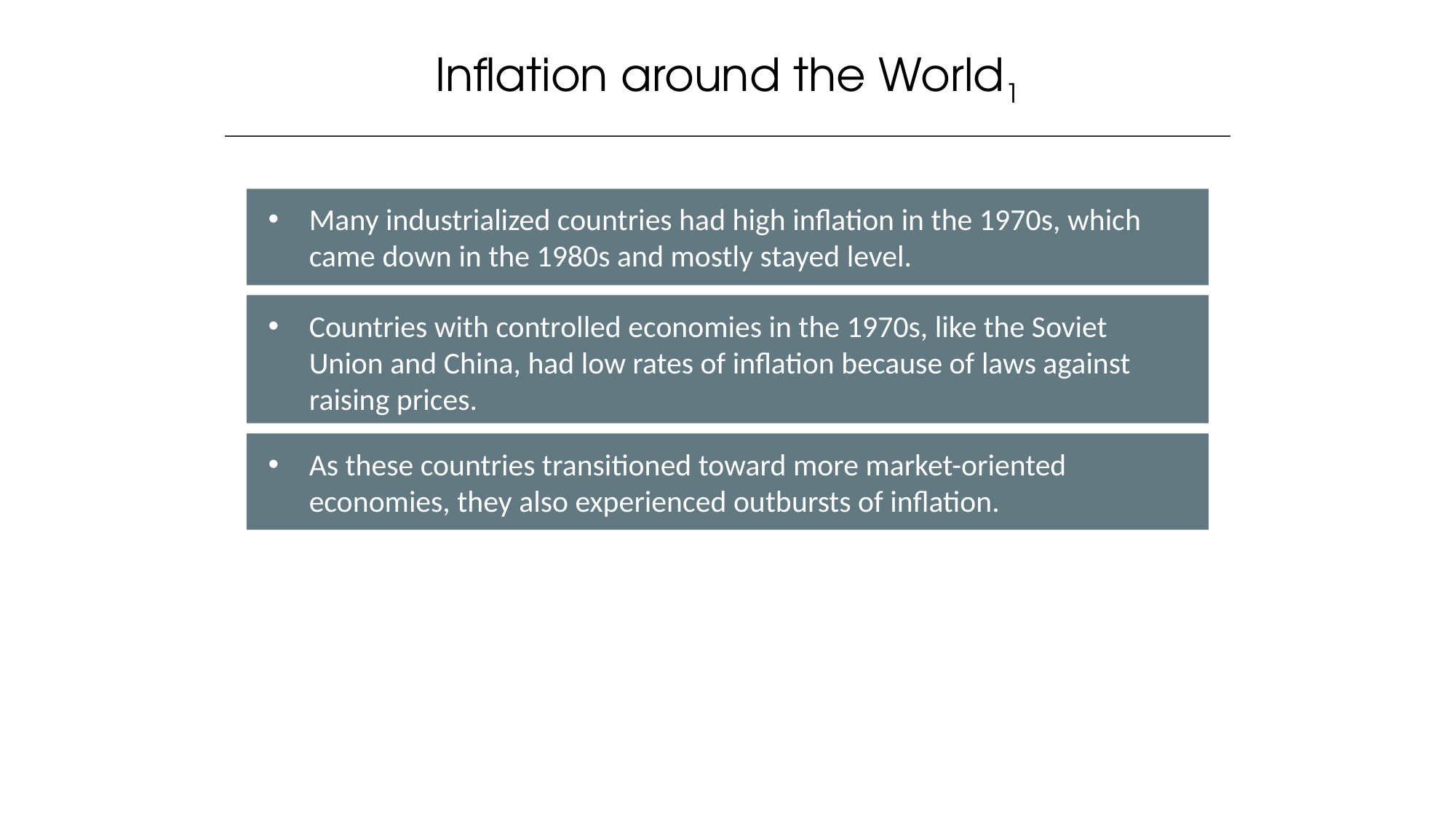

Inflation around the World1

Many industrialized countries had high inflation in the 1970s, which came down in the 1980s and mostly stayed level.

Countries with controlled economies in the 1970s, like the Soviet Union and China, had low rates of inflation because of laws against raising prices.

As these countries transitioned toward more market-oriented economies, they also experienced outbursts of inflation.